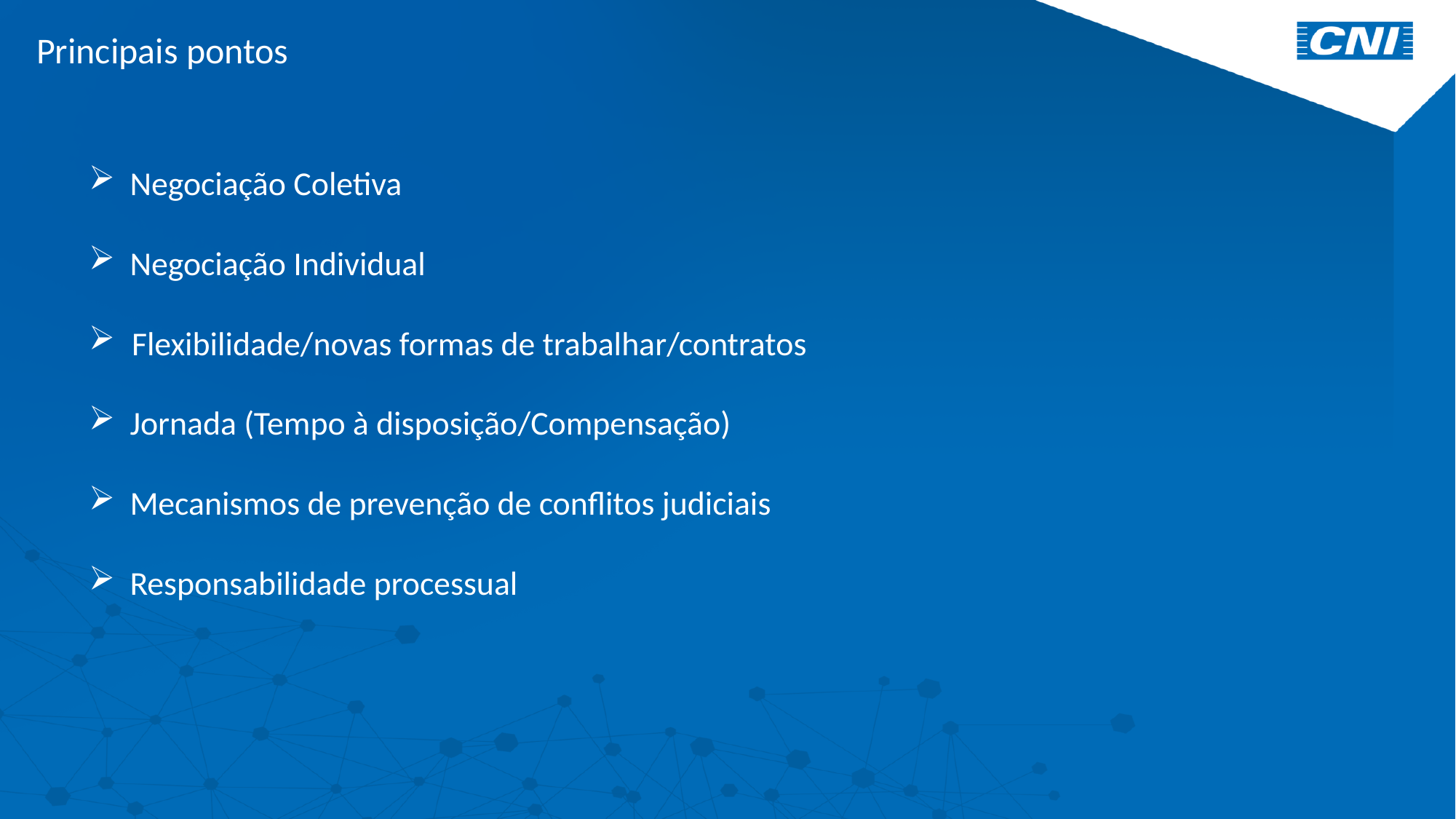

Principais pontos
Negociação Coletiva

Negociação Individual

Flexibilidade/novas formas de trabalhar/contratos

Jornada (Tempo à disposição/Compensação)

Mecanismos de prevenção de conflitos judiciais

Responsabilidade processual